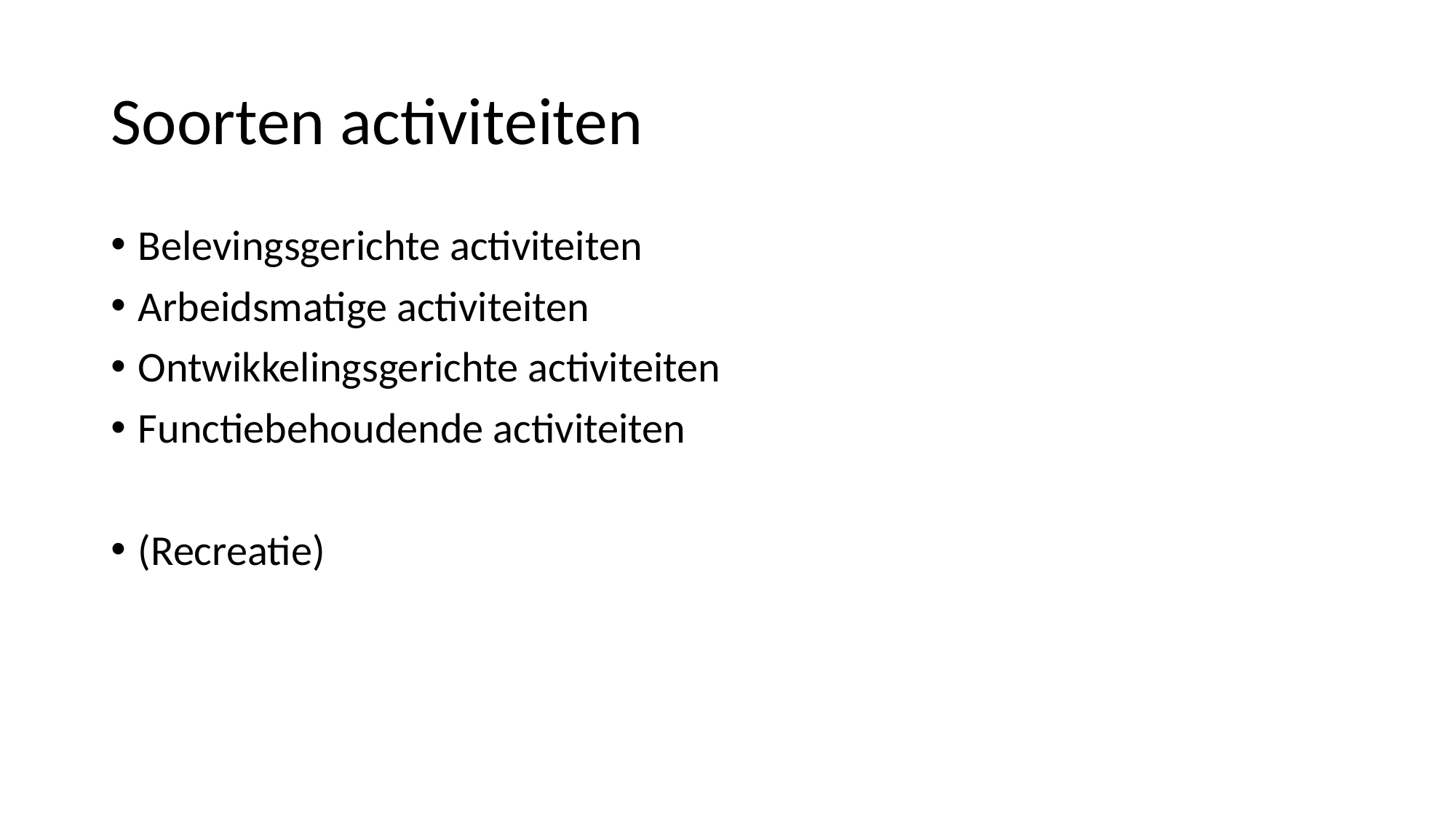

# Soorten activiteiten
Belevingsgerichte activiteiten
Arbeidsmatige activiteiten
Ontwikkelingsgerichte activiteiten
Functiebehoudende activiteiten

(Recreatie)